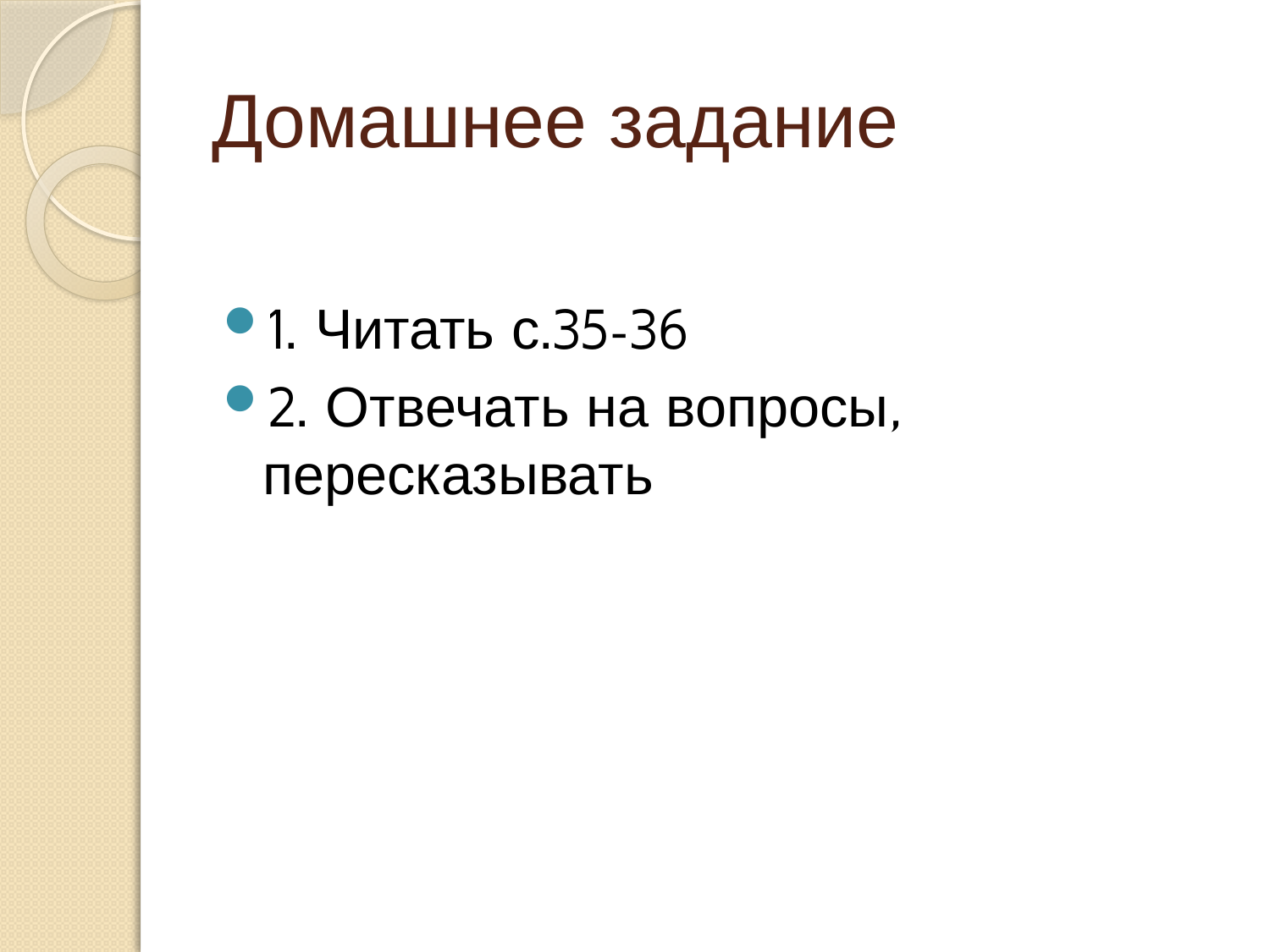

# Домашнее задание
1. Читать с.35-36
2. Отвечать на вопросы, пересказывать